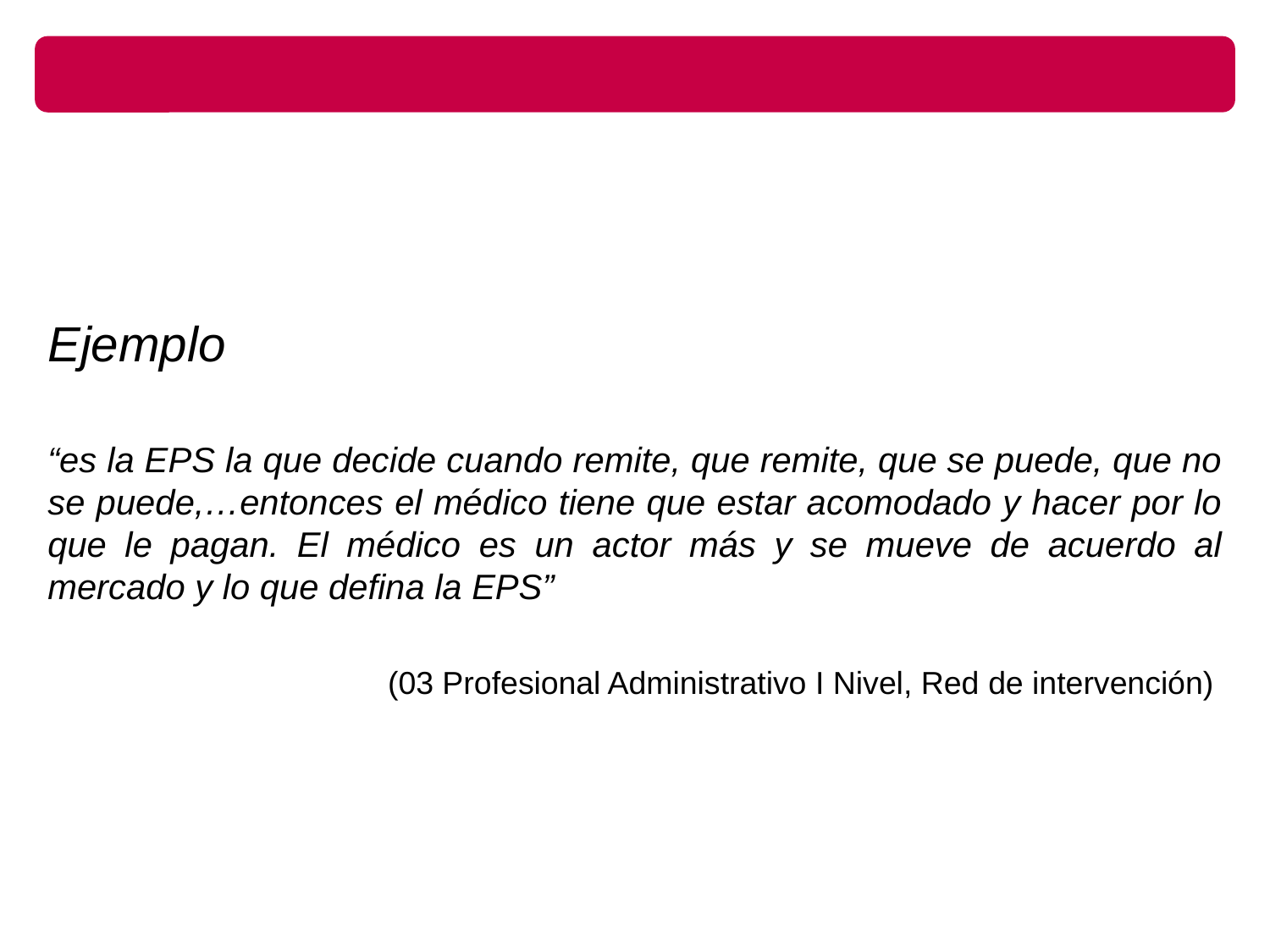

Ejemplo

“es la EPS la que decide cuando remite, que remite, que se puede, que no se puede,…entonces el médico tiene que estar acomodado y hacer por lo que le pagan. El médico es un actor más y se mueve de acuerdo al mercado y lo que defina la EPS”

(03 Profesional Administrativo I Nivel, Red de intervención)